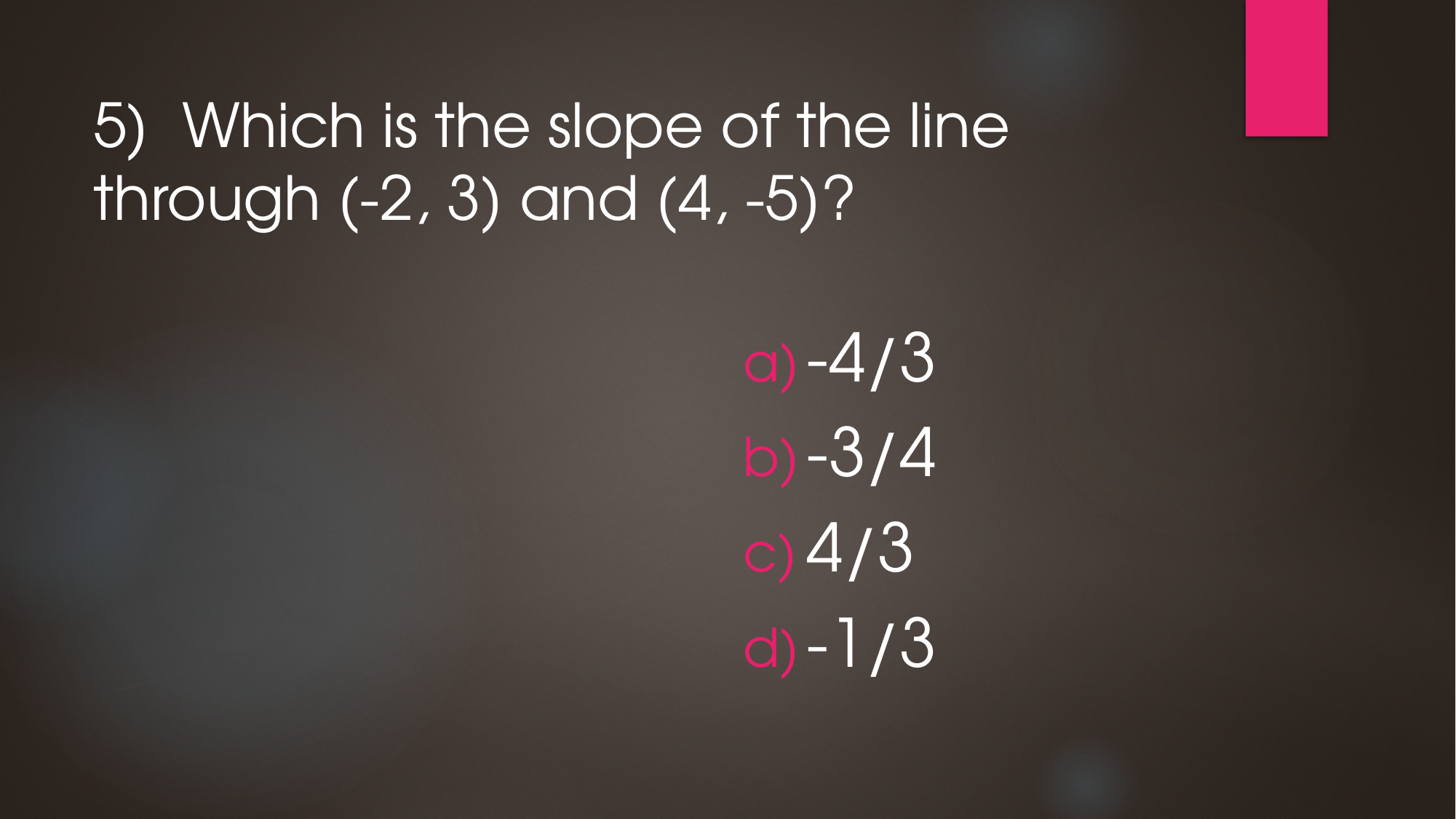

# 5)  Which is the slope of the line through (-2, 3) and (4, -5)?
-4/3
-3/4
4/3
-1/3